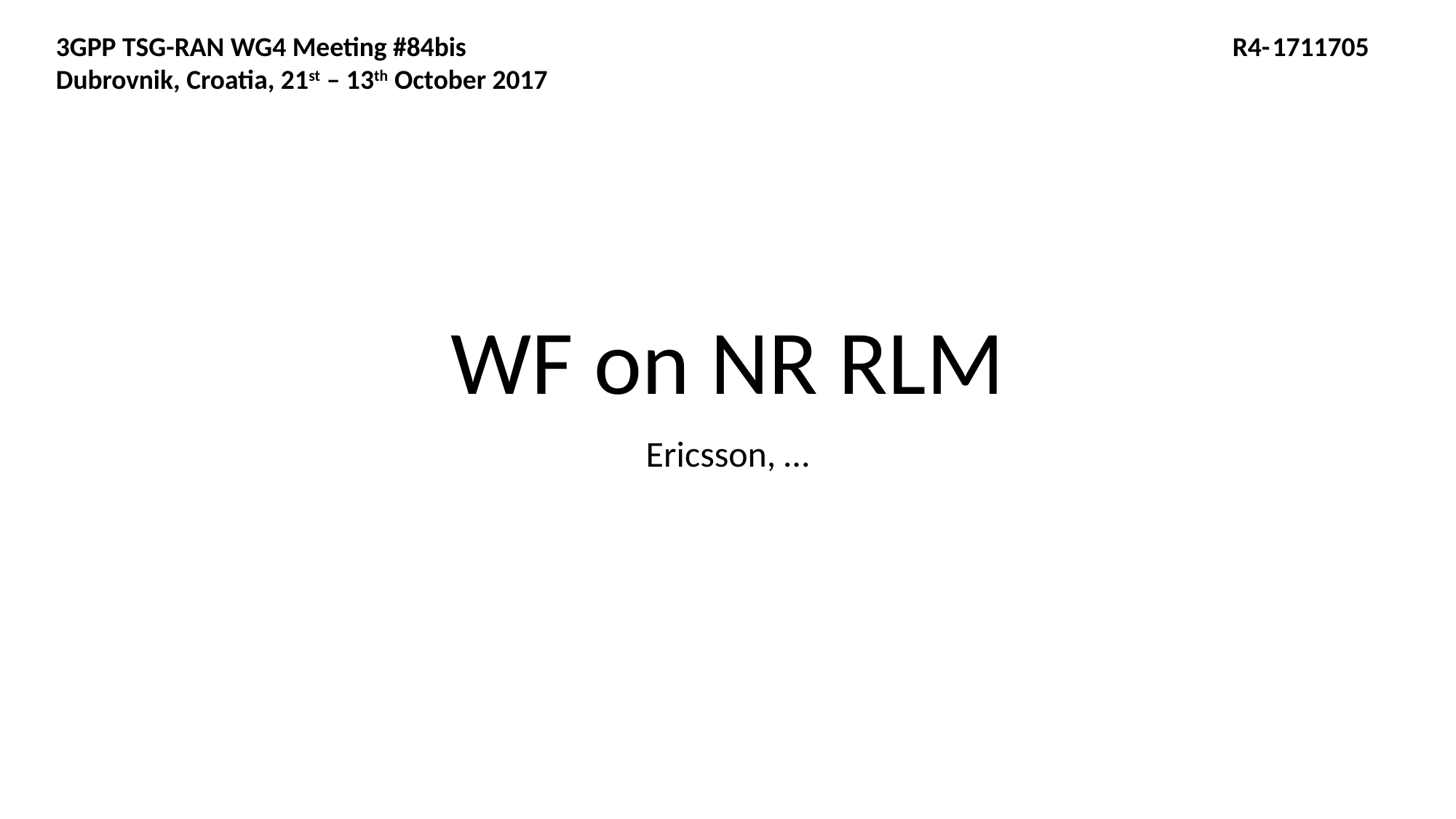

3GPP TSG-RAN WG4 Meeting #84bis 	                                                                                                                        R4-1711705
Dubrovnik, Croatia, 21st – 13th October 2017
# WF on NR RLM
Ericsson, …